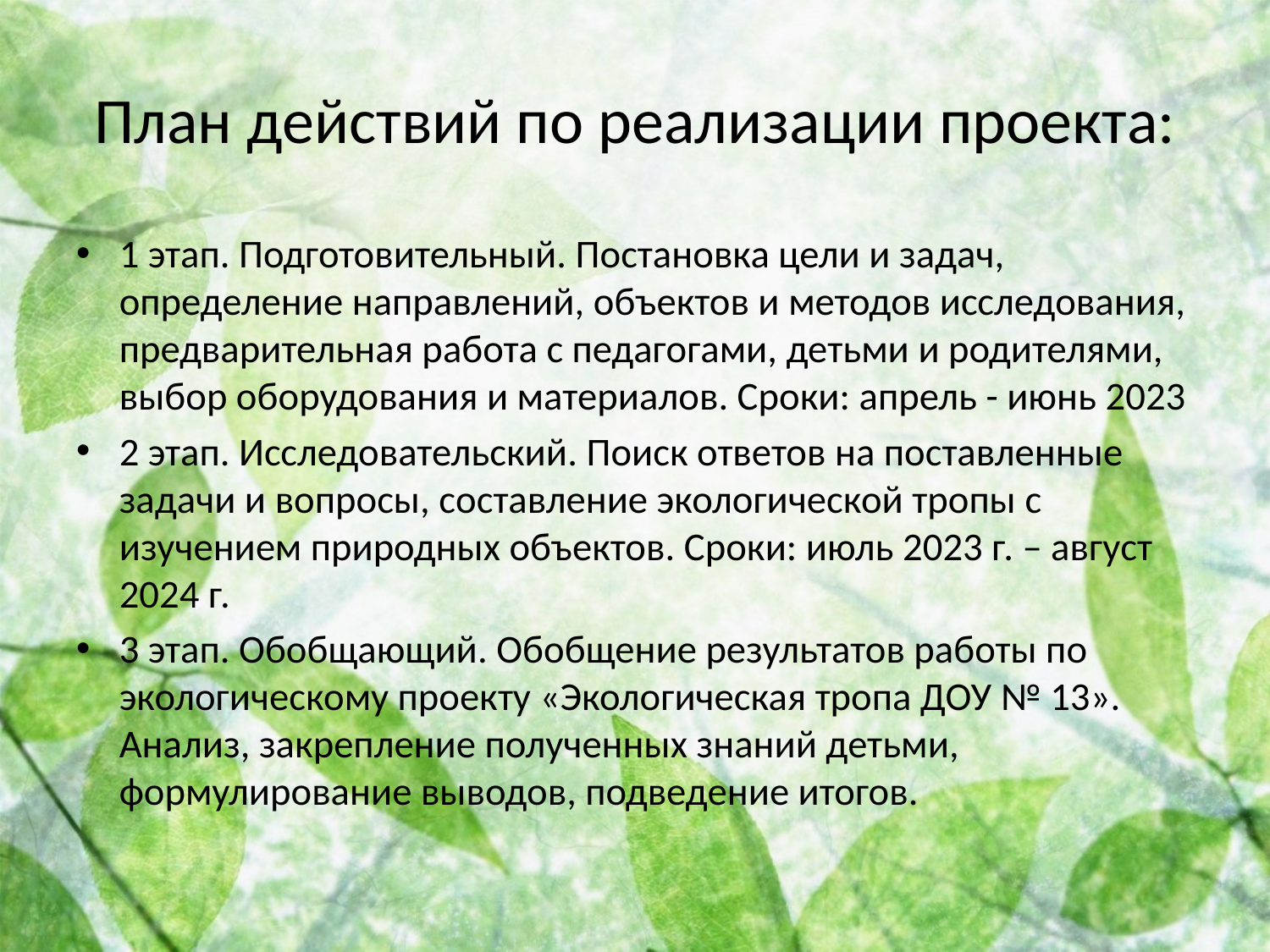

# План действий по реализации проекта:
1 этап. Подготовительный. Постановка цели и задач, определение направлений, объектов и методов исследования, предварительная работа с педагогами, детьми и родителями, выбор оборудования и материалов. Сроки: апрель - июнь 2023
2 этап. Исследовательский. Поиск ответов на поставленные задачи и вопросы, составление экологической тропы с изучением природных объектов. Сроки: июль 2023 г. – август 2024 г.
3 этап. Обобщающий. Обобщение результатов работы по экологическому проекту «Экологическая тропа ДОУ № 13». Анализ, закрепление полученных знаний детьми, формулирование выводов, подведение итогов.